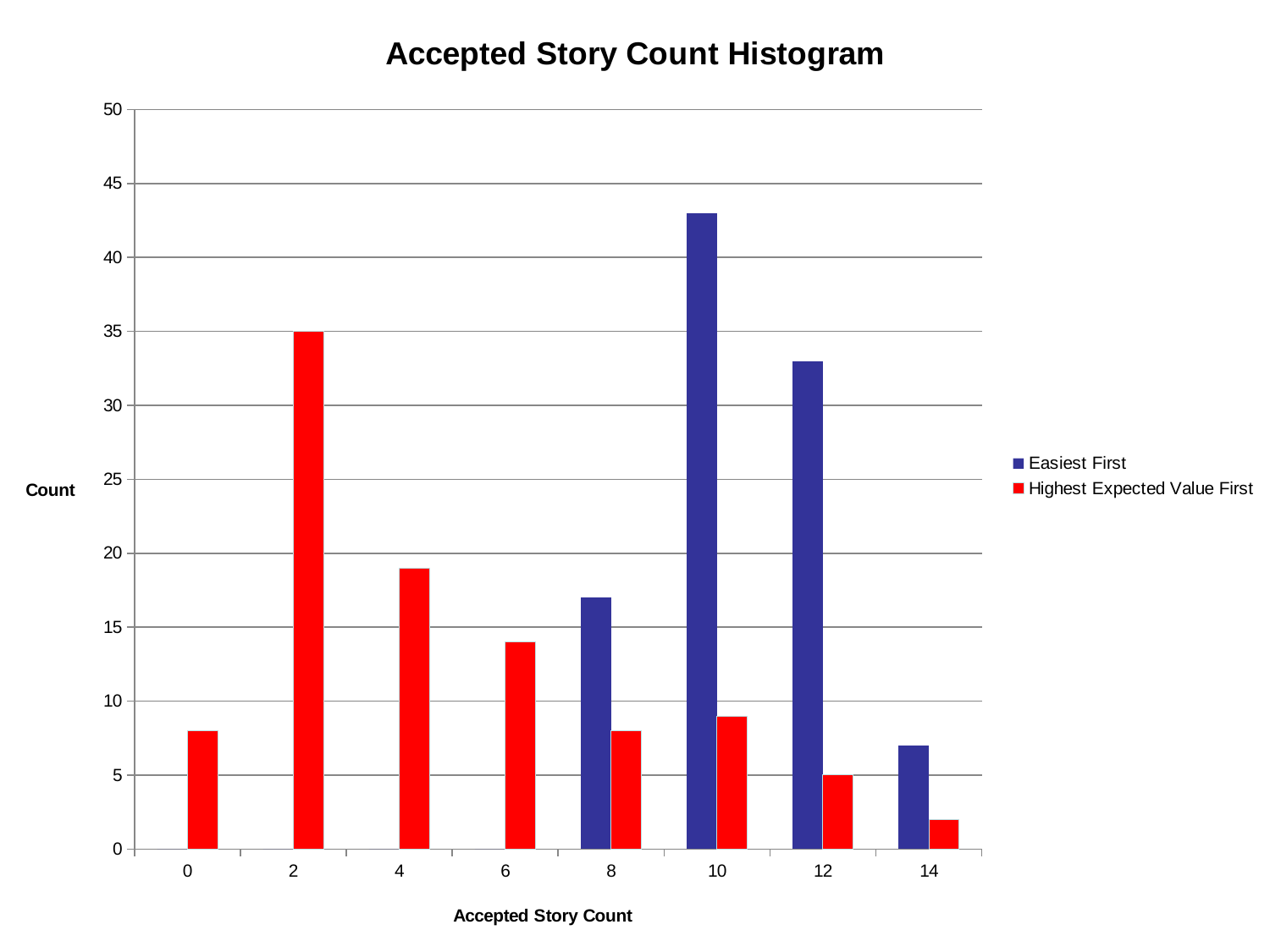

### Chart: Accepted Story Count Histogram

| Category | Easiest First | Highest Expected Value First |
|---|---|---|
| 0 | 0.0 | 8.0 |
| 2 | 0.0 | 35.0 |
| 4 | 0.0 | 19.0 |
| 6 | 0.0 | 14.0 |
| 8 | 17.0 | 8.0 |
| 10 | 43.0 | 9.0 |
| 12 | 33.0 | 5.0 |
| 14 | 7.0 | 2.0 |